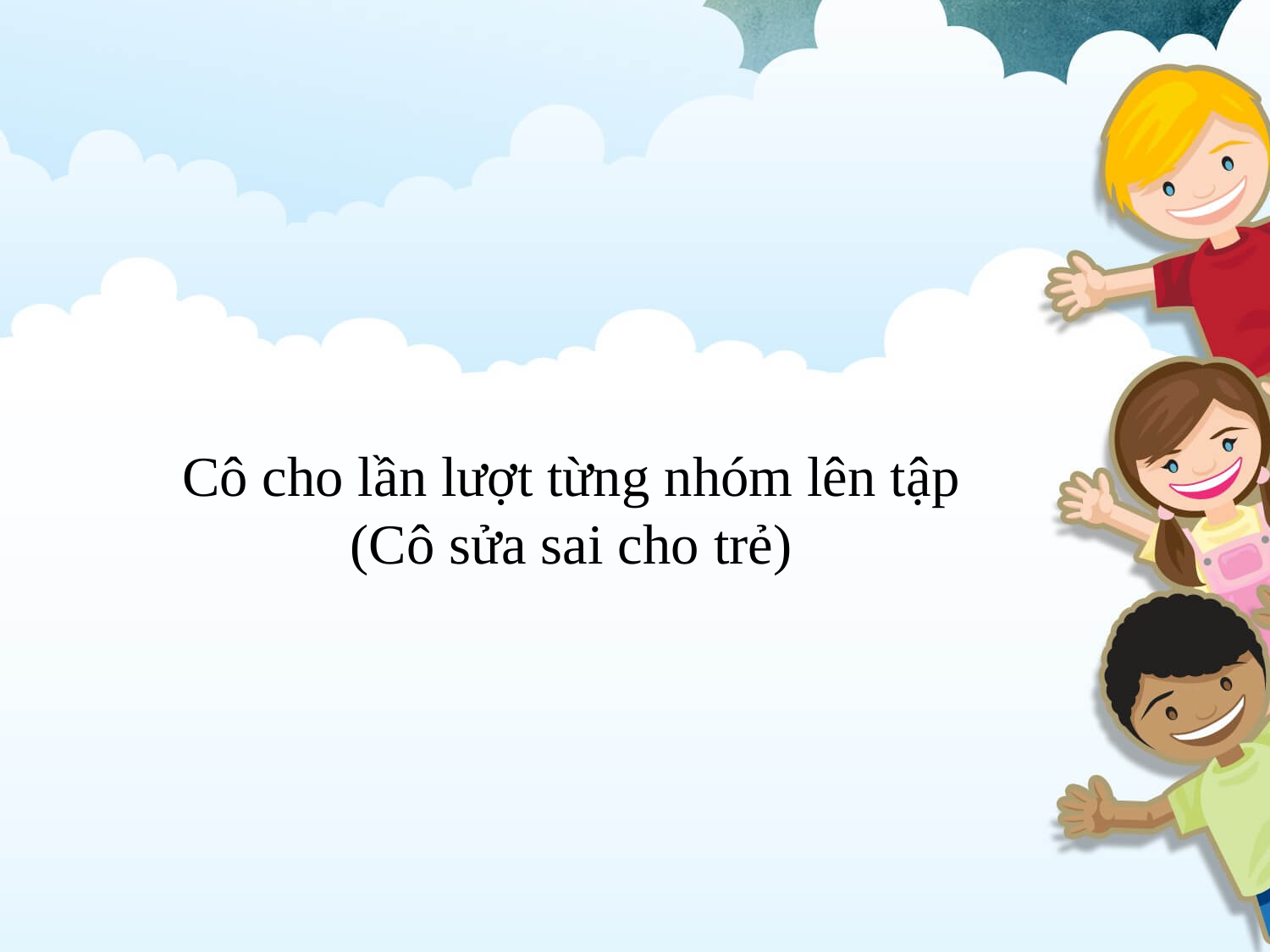

Cô cho lần lượt từng nhóm lên tập (Cô sửa sai cho trẻ)